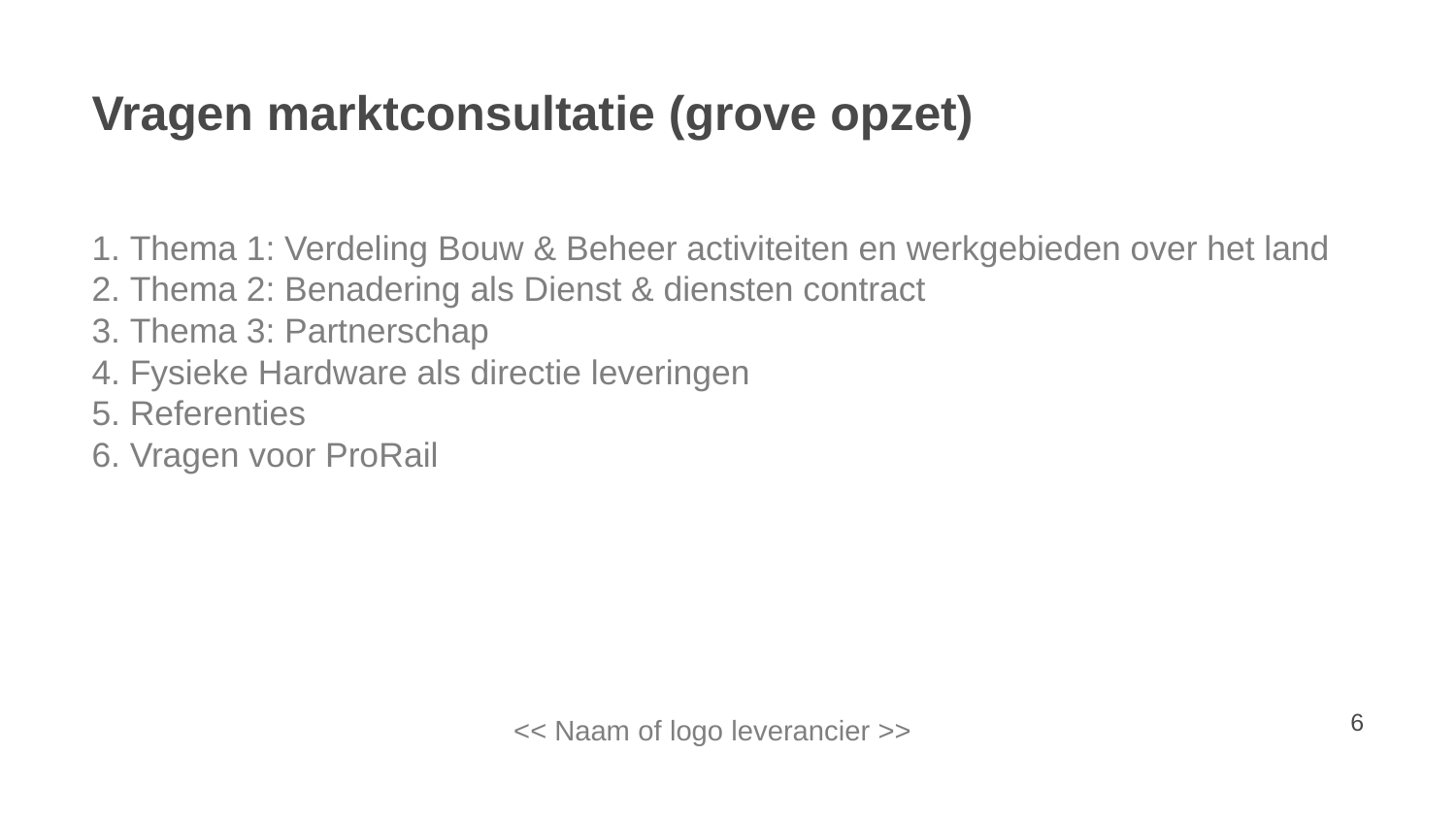

# Vragen marktconsultatie (grove opzet)
 Thema 1: Verdeling Bouw & Beheer activiteiten en werkgebieden over het land
 Thema 2: Benadering als Dienst & diensten contract
 Thema 3: Partnerschap
 Fysieke Hardware als directie leveringen
 Referenties
 Vragen voor ProRail

<< Naam of logo leverancier >>